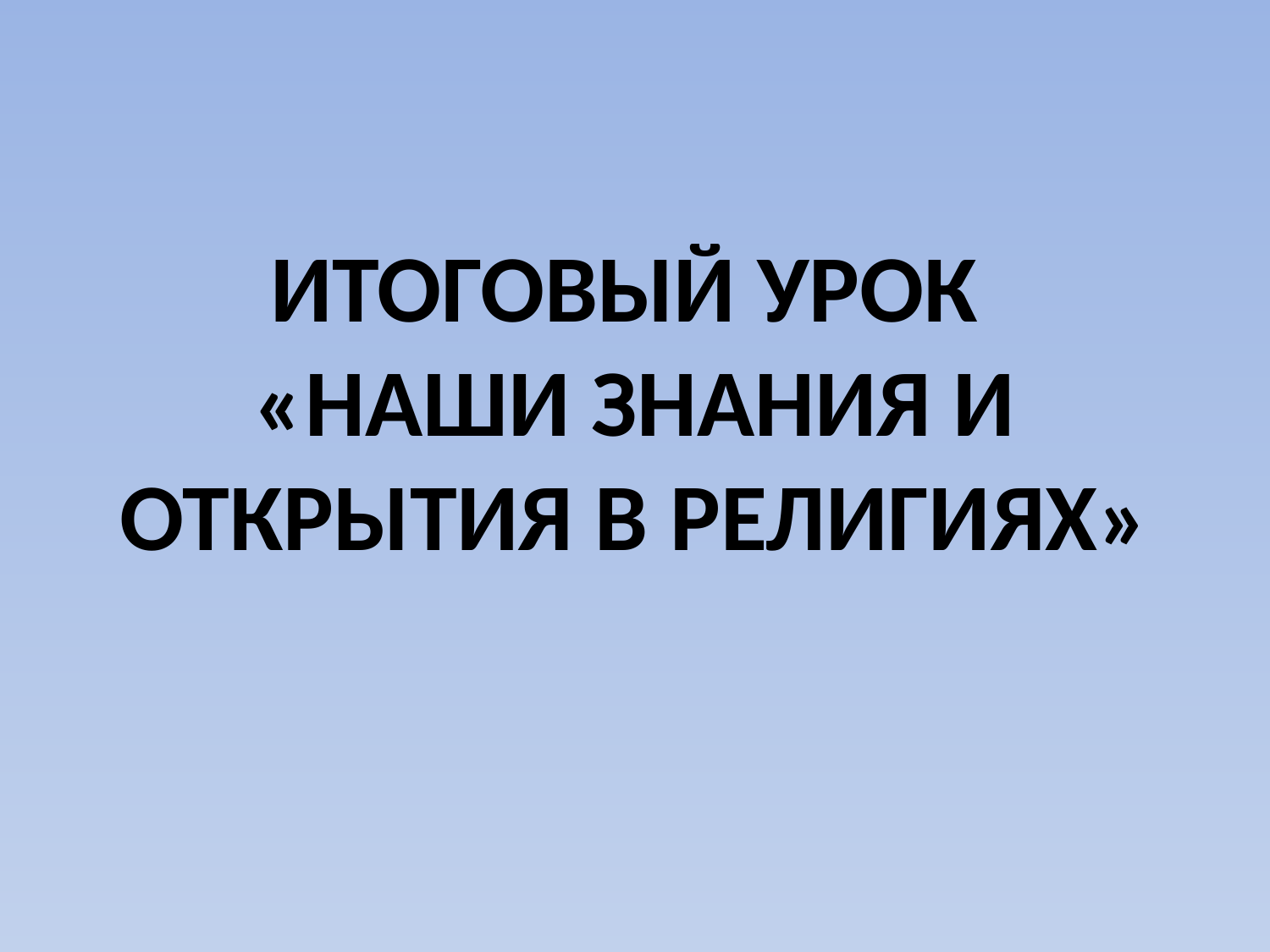

# ИТОГОВЫЙ УРОК «НАШИ ЗНАНИЯ И ОТКРЫТИЯ В РЕЛИГИЯХ»